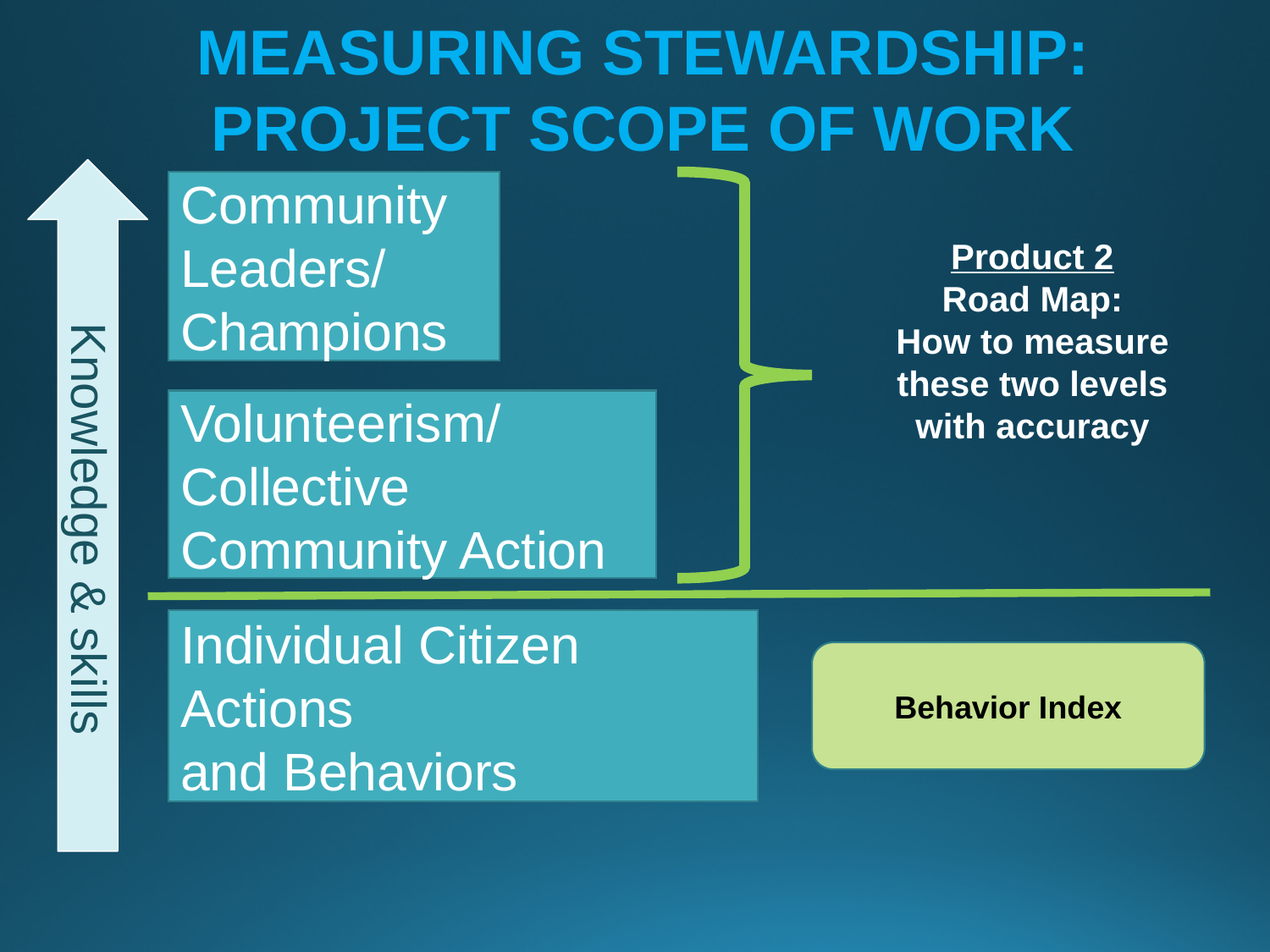

MEASURING STEWARDSHIP:
PROJECT SCOPE OF WORK

Knowledge & skills
Community Leaders/ Champions

Product 2
Road Map:
How to measure these two levels
with accuracy
Volunteerism/ Collective Community Action
Individual Citizen Actions
and Behaviors
Behavior Index